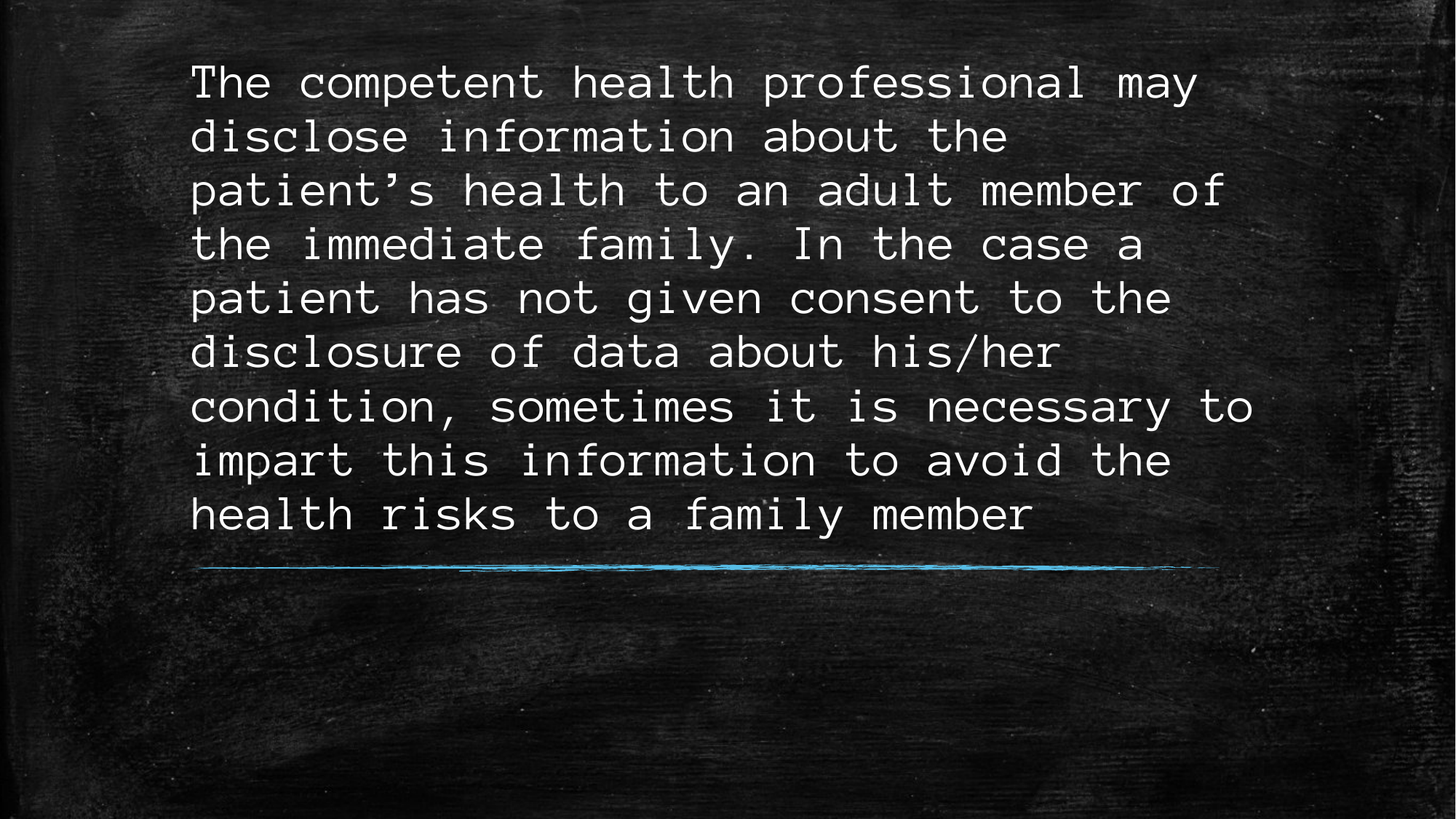

# The competent health professional may disclose information about the patient’s health to an adult member of the immediate family. In the case a patient has not given consent to the disclosure of data about his/her condition, sometimes it is necessary to impart this information to avoid the health risks to a family member